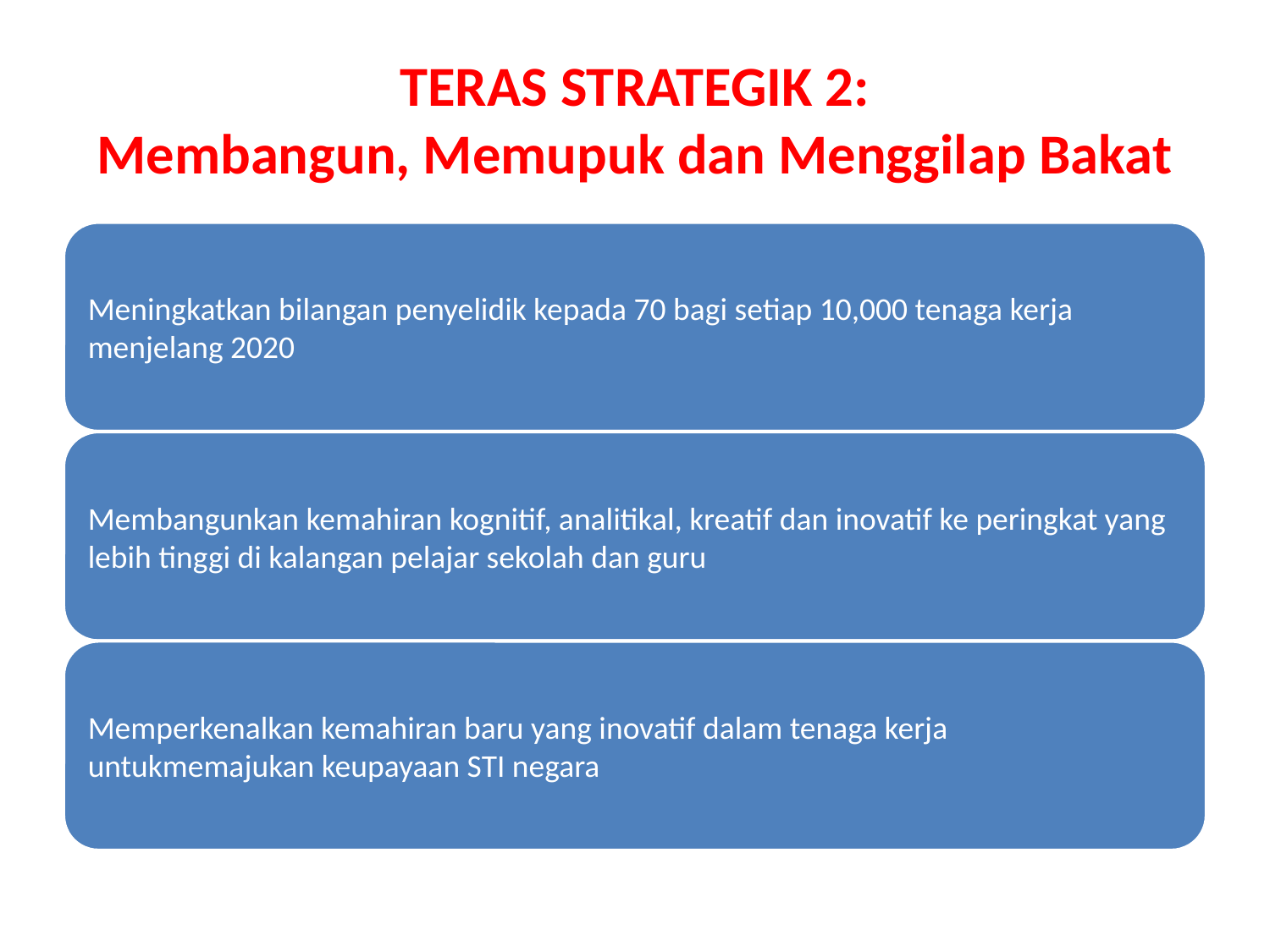

# TERAS STRATEGIK 2: Membangun, Memupuk dan Menggilap Bakat
Meningkatkan bilangan penyelidik kepada 70 bagi setiap 10,000 tenaga kerja menjelang 2020
Membangunkan kemahiran kognitif, analitikal, kreatif dan inovatif ke peringkat yang lebih tinggi di kalangan pelajar sekolah dan guru
Memperkenalkan kemahiran baru yang inovatif dalam tenaga kerja untukmemajukan keupayaan STI negara